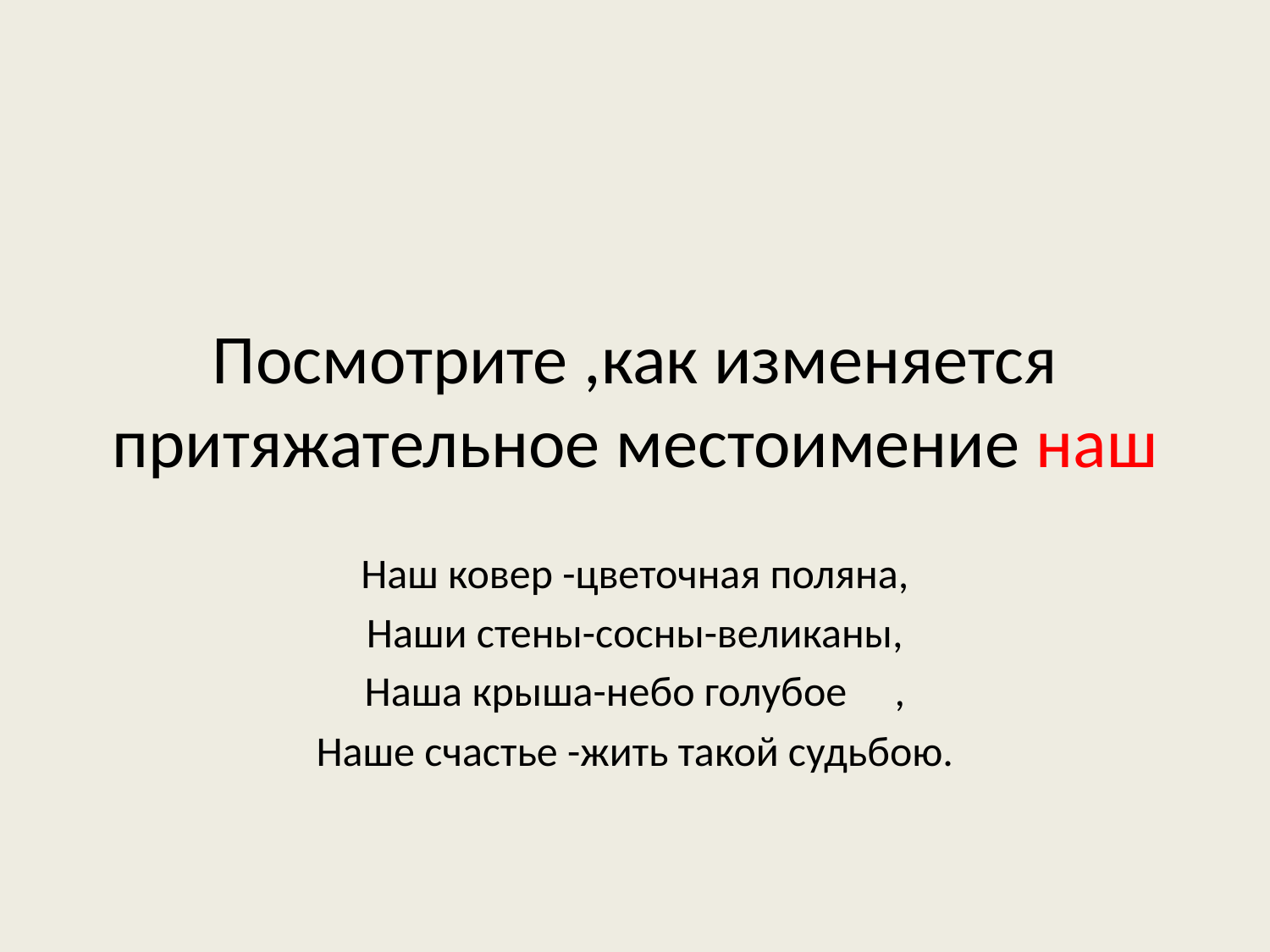

# Посмотрите ,как изменяется притяжательное местоимение наш
Наш ковер -цветочная поляна,
Наши стены-сосны-великаны,
Наша крыша-небо голубое     ,
Наше счастье -жить такой судьбою.